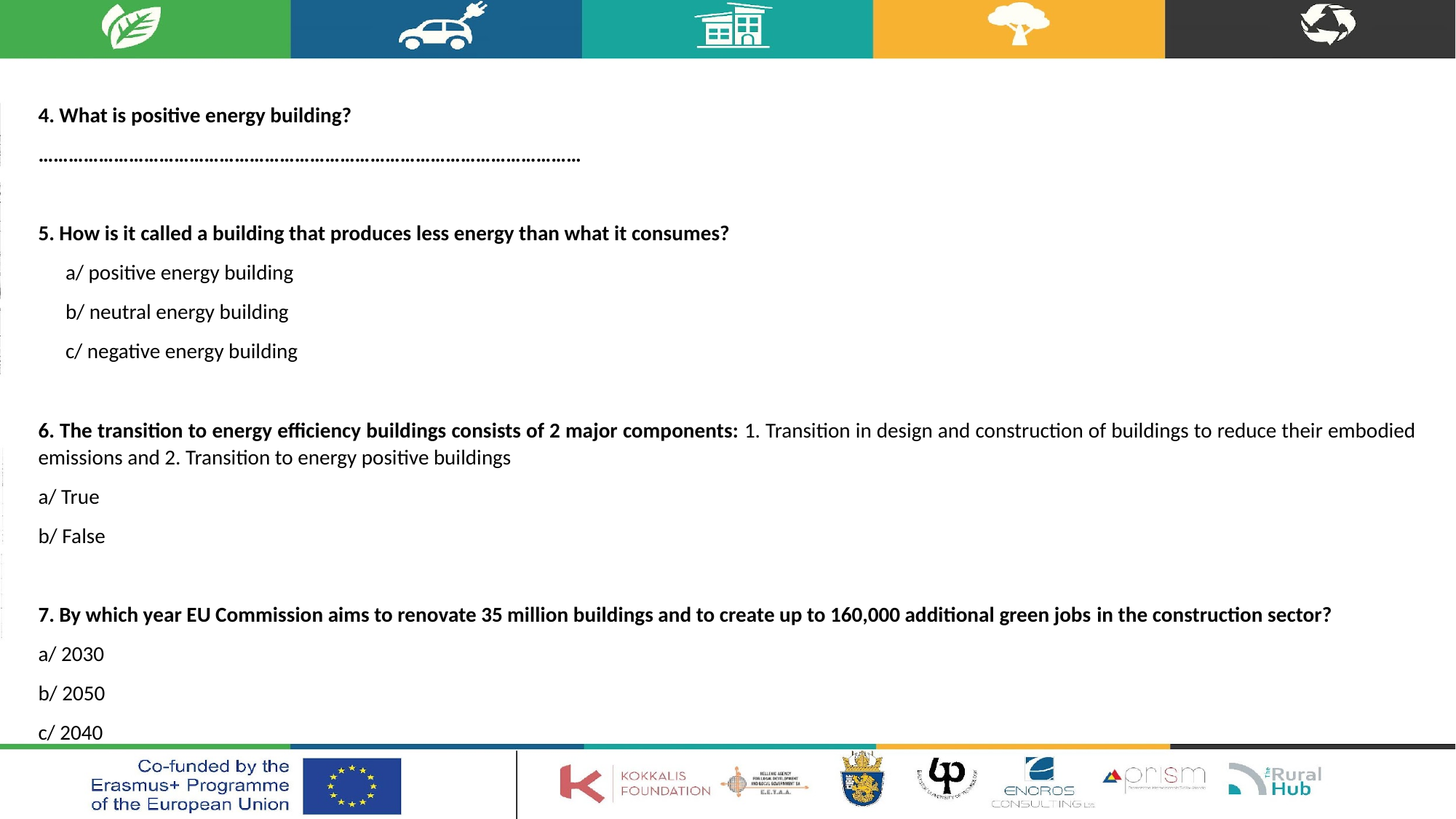

4. What is positive energy building?
………………………………………………………………………………………………

5. How is it called a building that produces less energy than what it consumes?
a/ positive energy building
b/ neutral energy building
c/ negative energy building

6. The transition to energy efficiency buildings consists of 2 major components: 1. Transition in design and construction of buildings to reduce their embodied emissions and 2. Transition to energy positive buildings
a/ True
b/ False

7. By which year EU Commission aims to renovate 35 million buildings and to create up to 160,000 additional green jobs in the construction sector?
a/ 2030
b/ 2050
c/ 2040